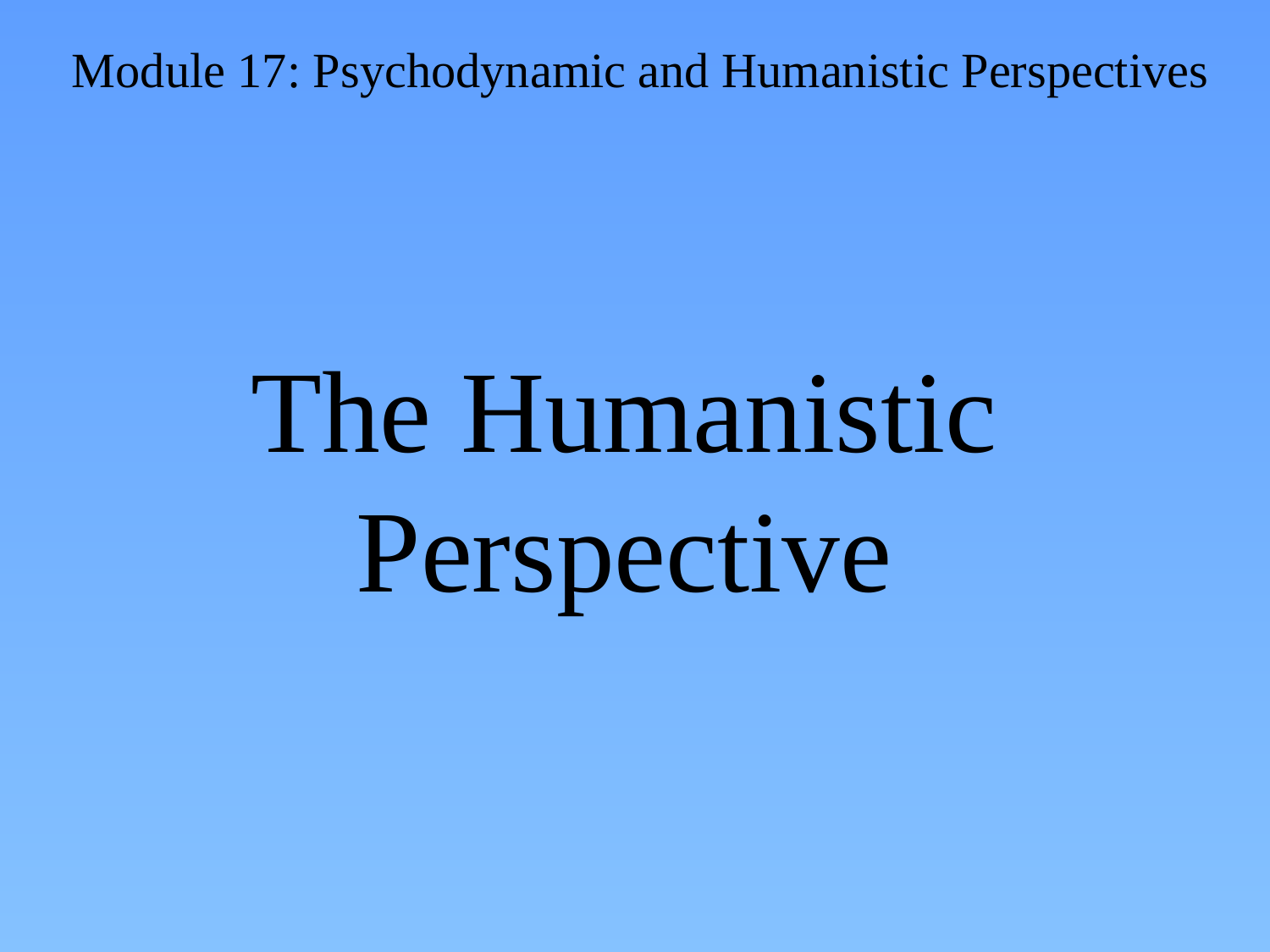

# The Humanistic Perspective
Module 17: Psychodynamic and Humanistic Perspectives